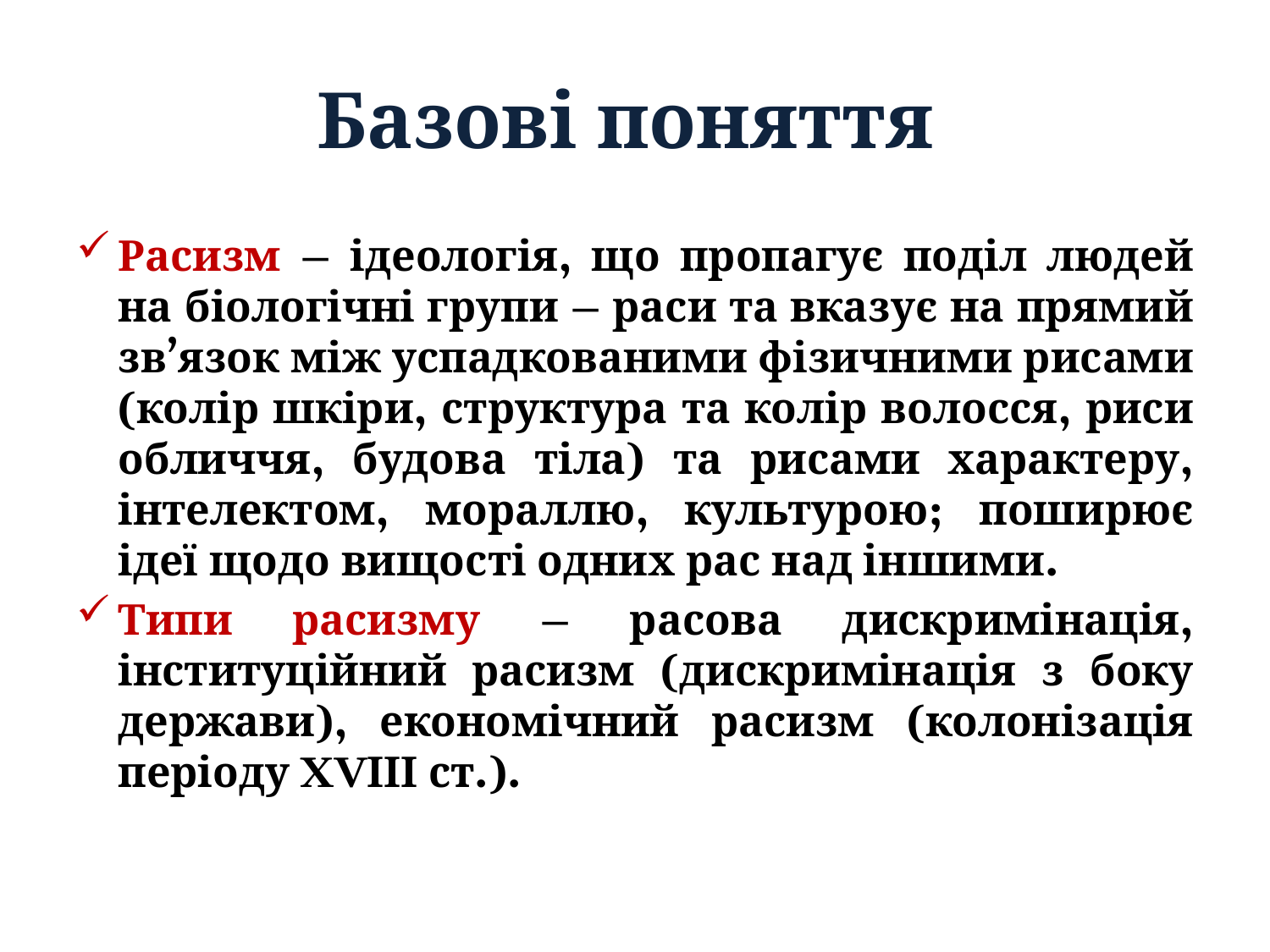

# Базові поняття
Расизм – ідеологія, що пропагує поділ людей на біологічні групи – раси та вказує на прямий зв’язок між успадкованими фізичними рисами (колір шкіри, структура та колір волосся, риси обличчя, будова тіла) та рисами характеру, інтелектом, мораллю, культурою; поширює ідеї щодо вищості одних рас над іншими.
Типи расизму – расова дискримінація, інституційний расизм (дискримінація з боку держави), економічний расизм (колонізація періоду XVІІІ ст.).